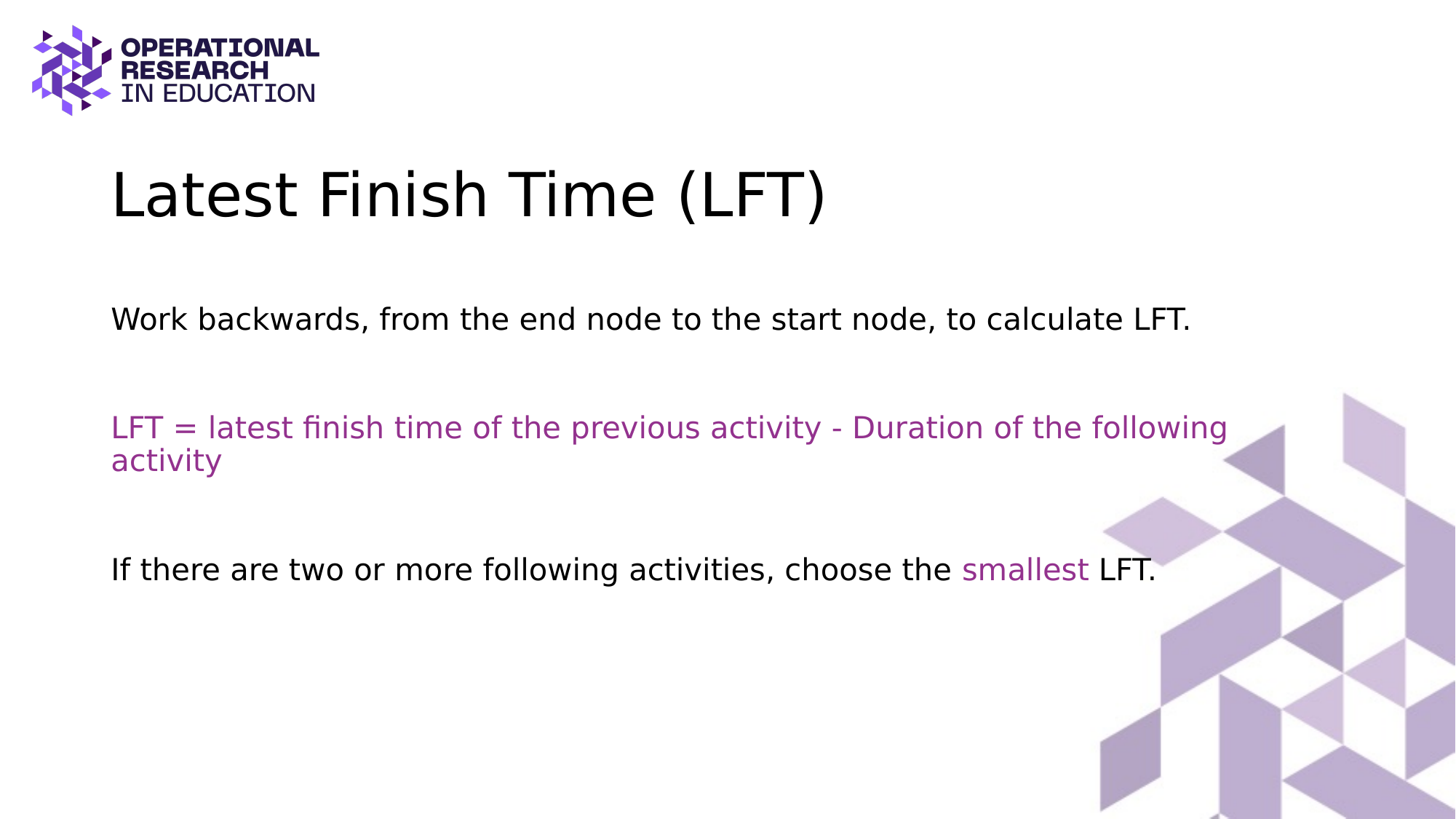

# Latest Finish Time (LFT)
Work backwards, from the end node to the start node, to calculate LFT.

LFT = latest finish time of the previous activity - Duration of the following activity

If there are two or more following activities, choose the smallest LFT.